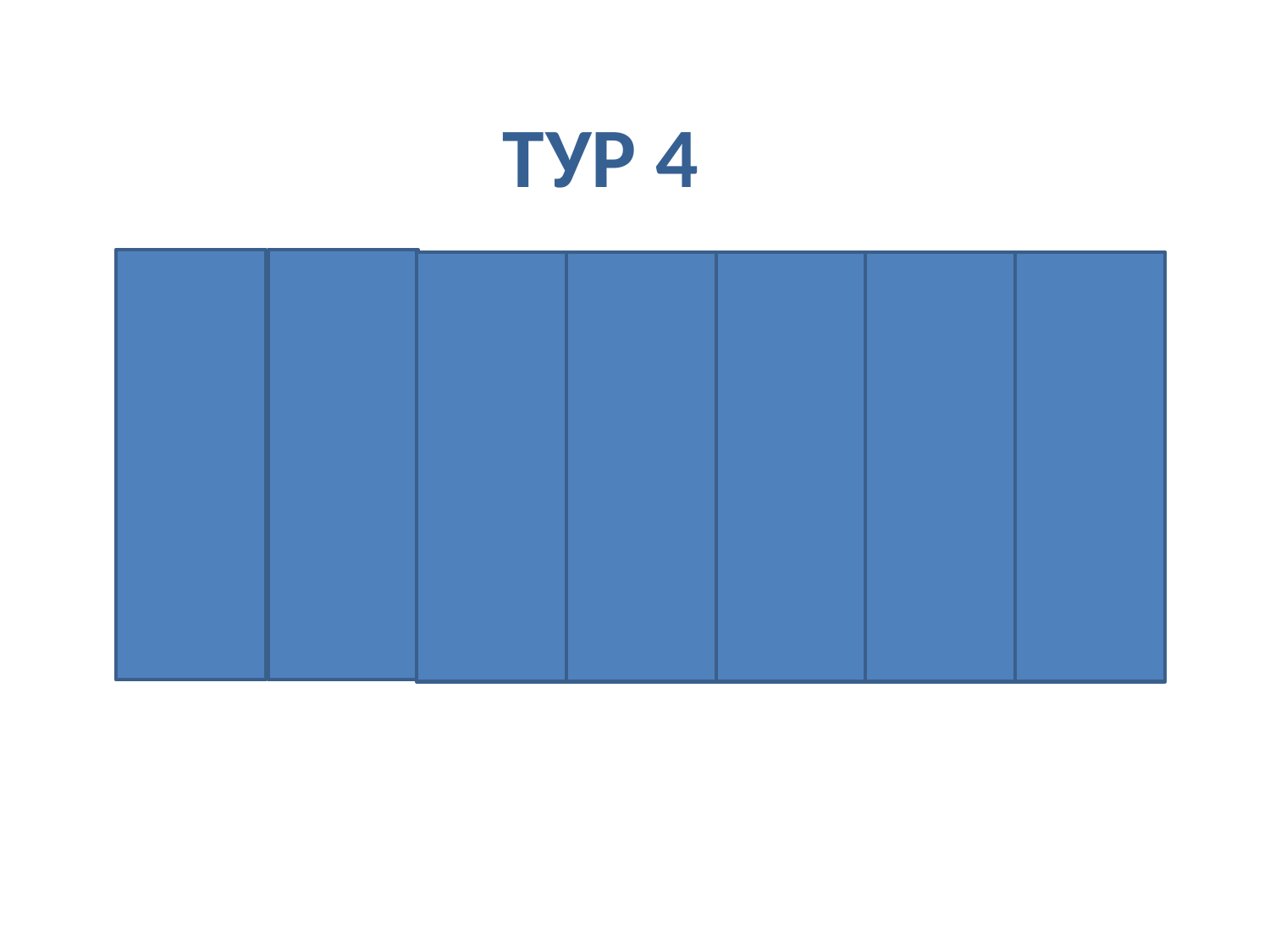

ТУР 4

|  |  |  |  |  |  |  |
| --- | --- | --- | --- | --- | --- | --- |
 С   У   В  О   Р   О  В